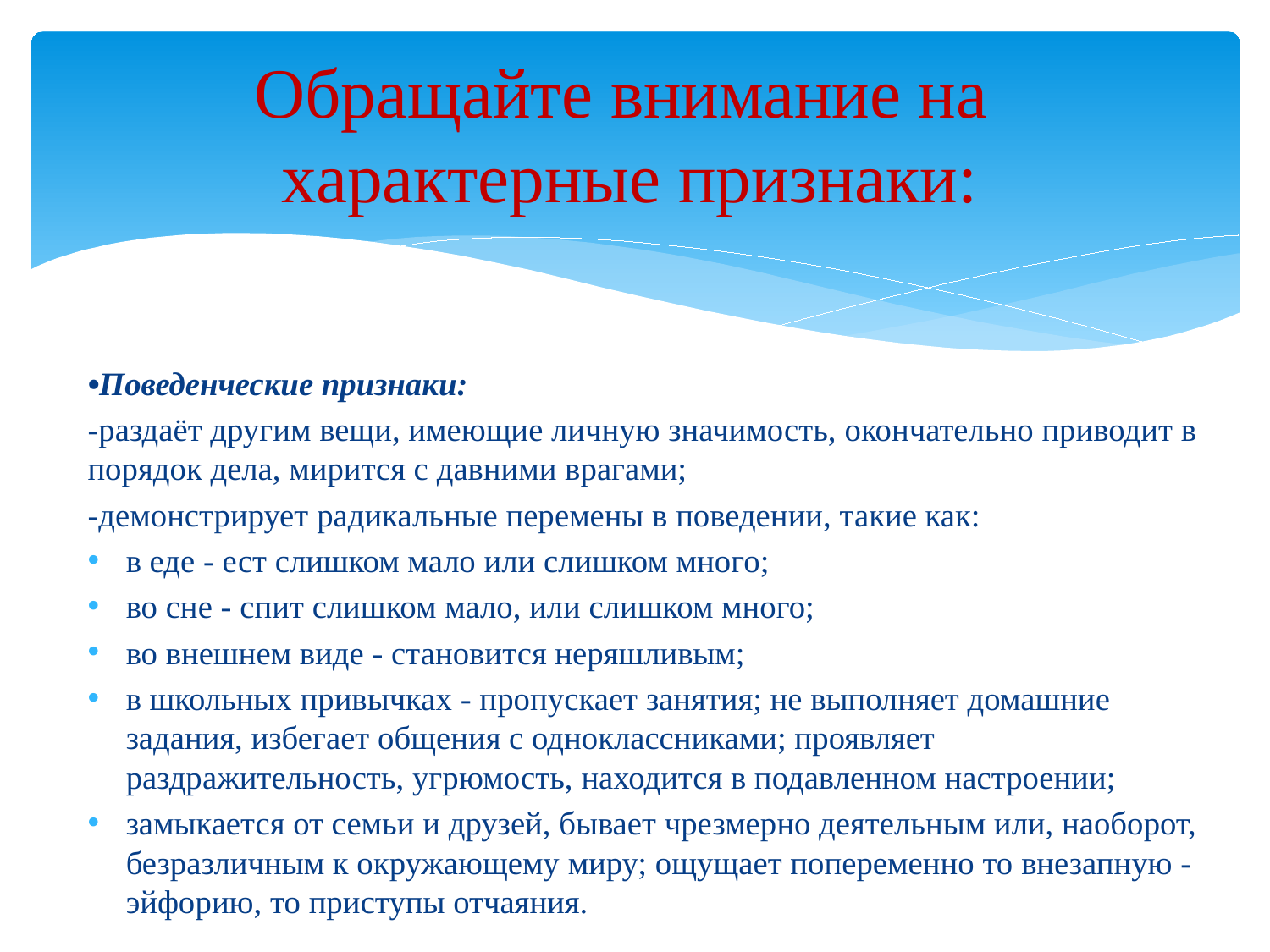

# Обращайте внимание на характерные признаки:
•Поведенческие признаки:
-раздаёт другим вещи, имеющие личную значимость, окончательно приводит в порядок дела, мирится с давними врагами;
-демонстрирует радикальные перемены в поведении, такие как:
в еде - ест слишком мало или слишком много;
во сне - спит слишком мало, или слишком много;
во внешнем виде - становится неряшливым;
в школьных привычках - пропускает занятия; не выполняет домашние задания, избегает общения с одноклассниками; проявляет раздражительность, угрюмость, находится в подавленном настроении;
замыкается от семьи и друзей, бывает чрезмерно деятельным или, наоборот, безразличным к окружающему миру; ощущает попеременно то внезапную - эйфорию, то приступы отчаяния.